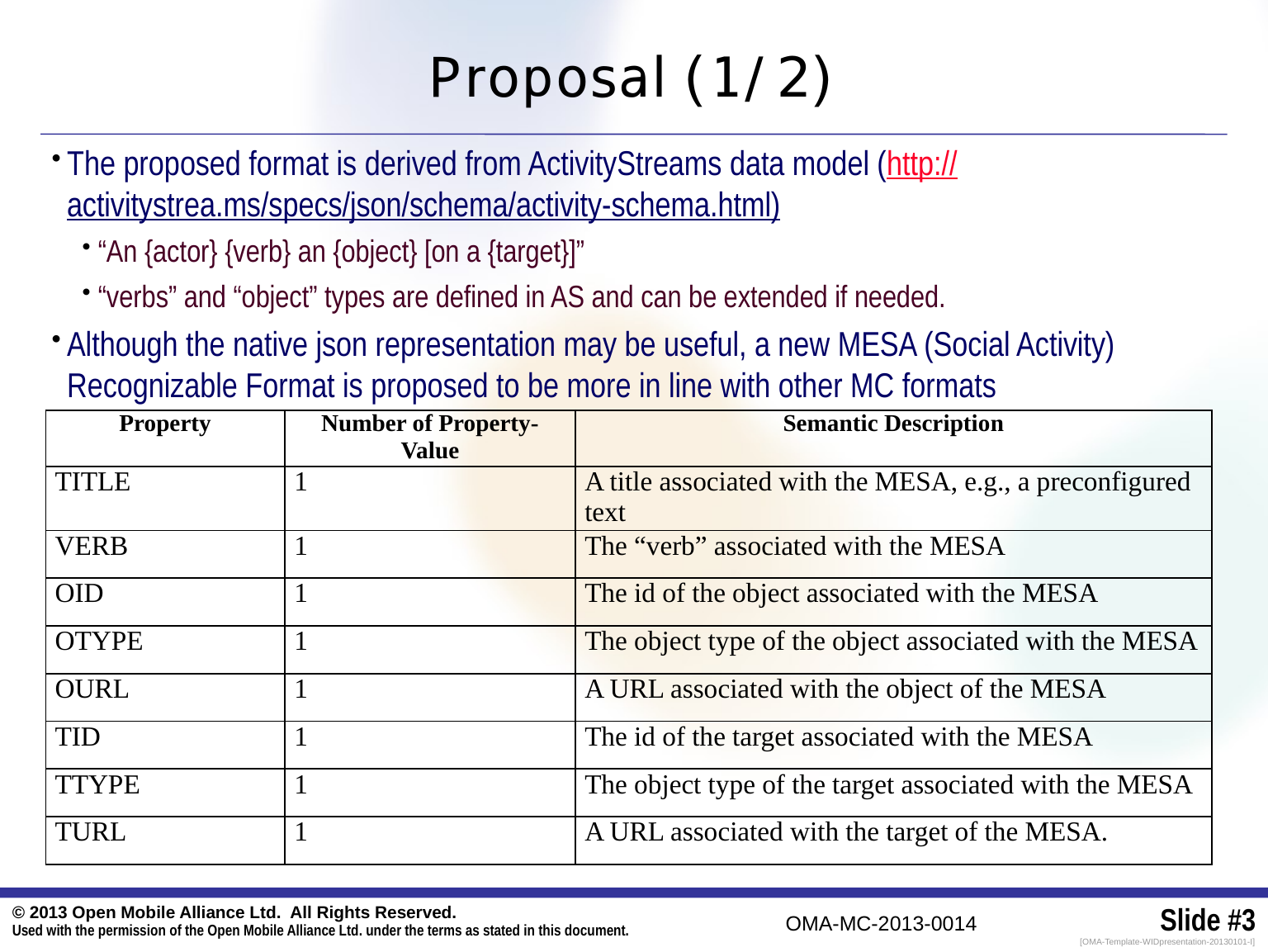

# Proposal (1/2)
The proposed format is derived from ActivityStreams data model (http://activitystrea.ms/specs/json/schema/activity-schema.html)
“An {actor} {verb} an {object} [on a {target}]”
“verbs” and “object” types are defined in AS and can be extended if needed.
Although the native json representation may be useful, a new MESA (Social Activity) Recognizable Format is proposed to be more in line with other MC formats
| Property | Number of Property-Value | Semantic Description |
| --- | --- | --- |
| TITLE | 1 | A title associated with the MESA, e.g., a preconfigured text |
| VERB | 1 | The “verb” associated with the MESA |
| OID | 1 | The id of the object associated with the MESA |
| OTYPE | 1 | The object type of the object associated with the MESA |
| OURL | 1 | A URL associated with the object of the MESA |
| TID | 1 | The id of the target associated with the MESA |
| TTYPE | 1 | The object type of the target associated with the MESA |
| TURL | 1 | A URL associated with the target of the MESA. |